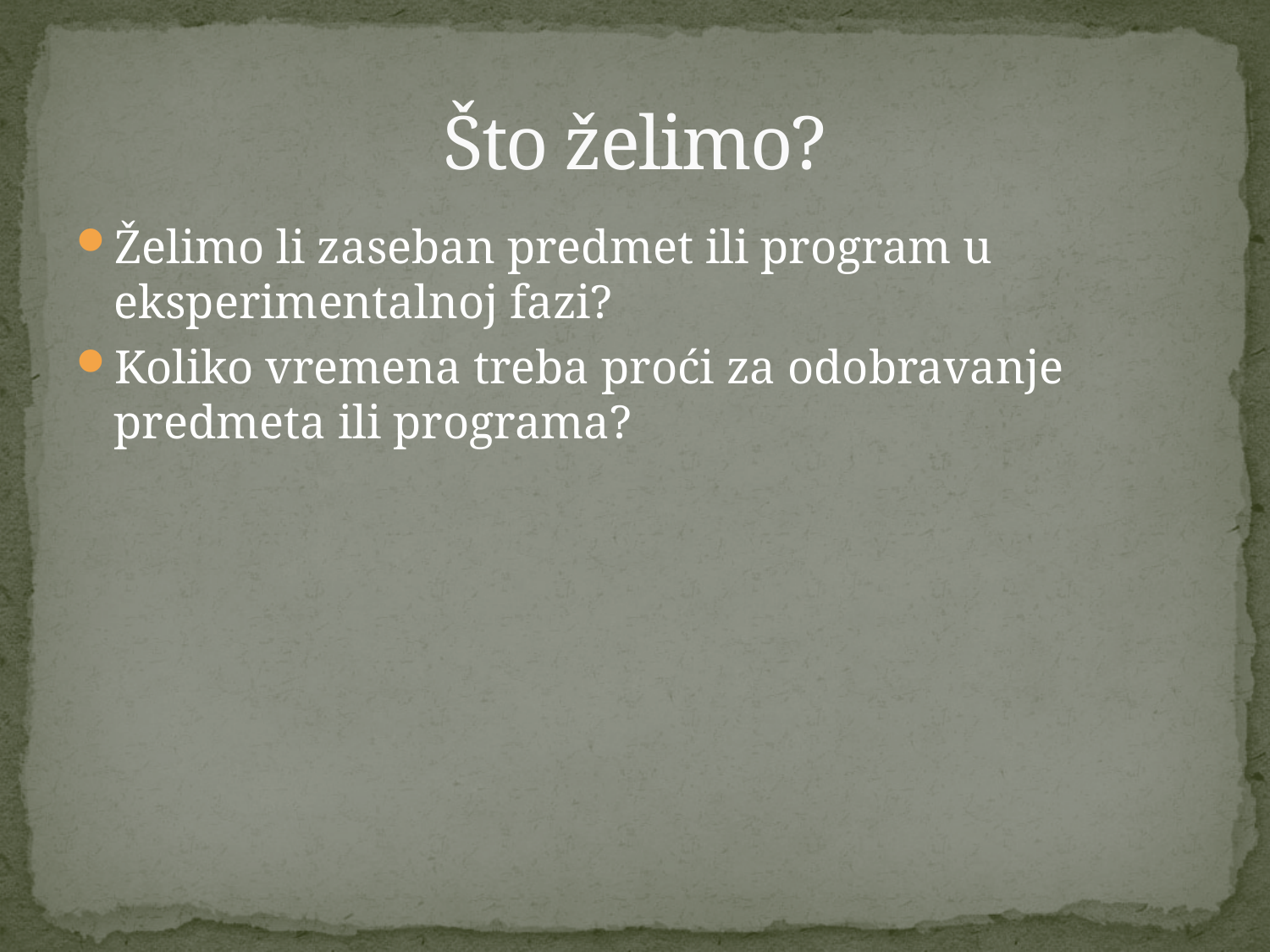

# Što želimo?
Želimo li zaseban predmet ili program u eksperimentalnoj fazi?
Koliko vremena treba proći za odobravanje predmeta ili programa?